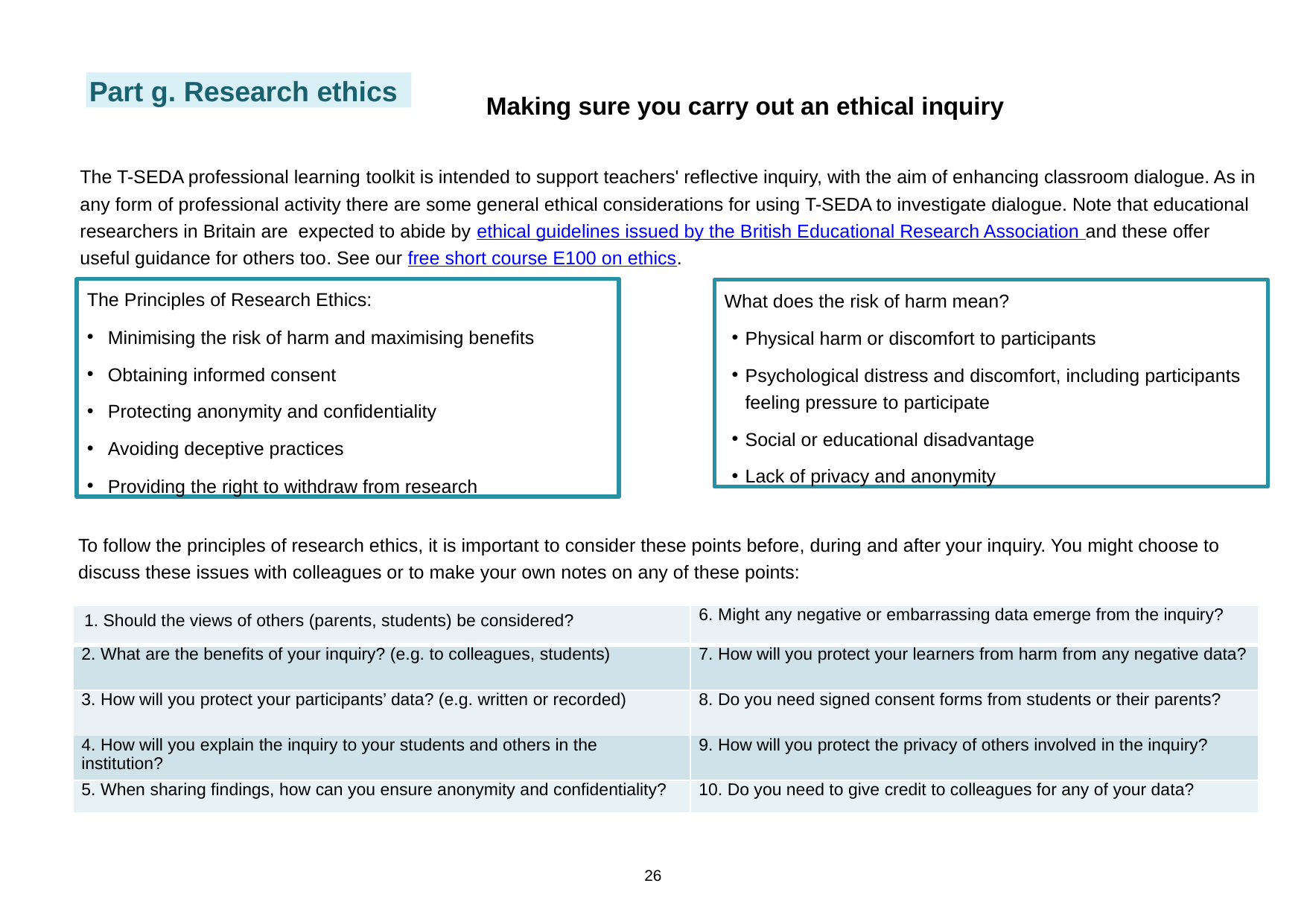

Part g. Research ethics
Making sure you carry out an ethical inquiry
The T-SEDA professional learning toolkit is intended to support teachers' reflective inquiry, with the aim of enhancing classroom dialogue. As in any form of professional activity there are some general ethical considerations for using T-SEDA to investigate dialogue. Note that educational researchers in Britain are  expected to abide by ethical guidelines issued by the British Educational Research Association and these offer useful guidance for others too. See our free short course E100 on ethics.
The Principles of Research Ethics:
Minimising the risk of harm and maximising benefits
Obtaining informed consent
Protecting anonymity and confidentiality
Avoiding deceptive practices
Providing the right to withdraw from research
What does the risk of harm mean?
Physical harm or discomfort to participants
Psychological distress and discomfort, including participants feeling pressure to participate
Social or educational disadvantage
Lack of privacy and anonymity
To follow the principles of research ethics, it is important to consider these points before, during and after your inquiry. You might choose to discuss these issues with colleagues or to make your own notes on any of these points:
| 1. Should the views of others (parents, students) be considered? | 6. Might any negative or embarrassing data emerge from the inquiry? |
| --- | --- |
| 2. What are the benefits of your inquiry? (e.g. to colleagues, students) | 7. How will you protect your learners from harm from any negative data? |
| 3. How will you protect your participants’ data? (e.g. written or recorded) | 8. Do you need signed consent forms from students or their parents? |
| 4. How will you explain the inquiry to your students and others in the institution? | 9. How will you protect the privacy of others involved in the inquiry? |
| 5. When sharing findings, how can you ensure anonymity and confidentiality? | 10. Do you need to give credit to colleagues for any of your data? |

26